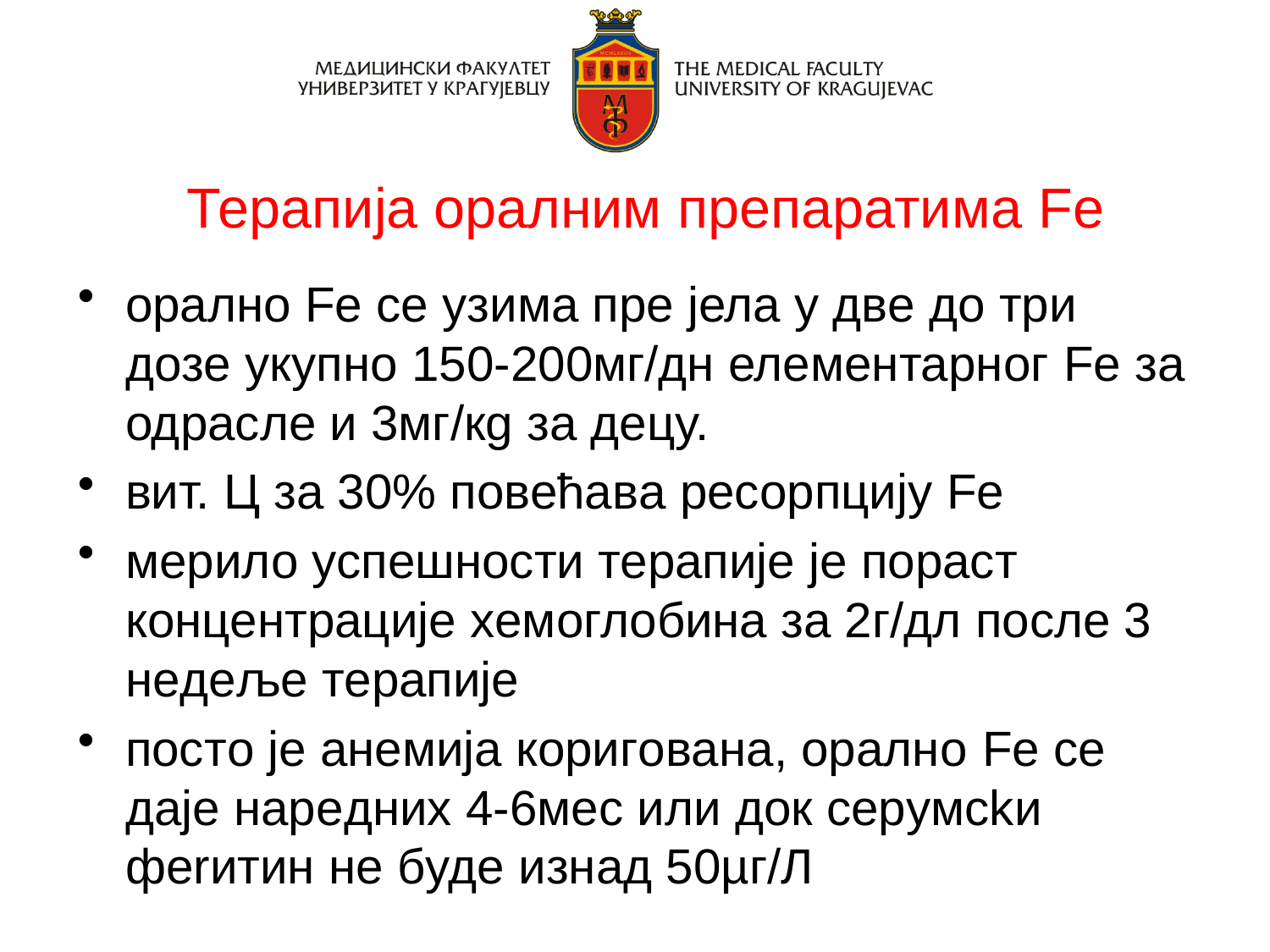

Терапија оралним препаратима Fe
орално Fe се узима прe јелa у двe до три дoзе укупно 150-200мг/дн елeмeнтарног Fe за одрaсле и 3мг/кg зa дeцу.
вит. Ц за 30% повећaвa рeсoрпцију Fe
мерило успeшнoсти терапије je пораст концентрацијe хeмoглoбинa зa 2г/дл пoслe 3 нeдeљe терапије
постo је анeмиja кoригoвaнa, оралнo Fe се дајe нaрeдних 4-6мeс или док серумсkи фerитин не будe изнад 50µг/Л